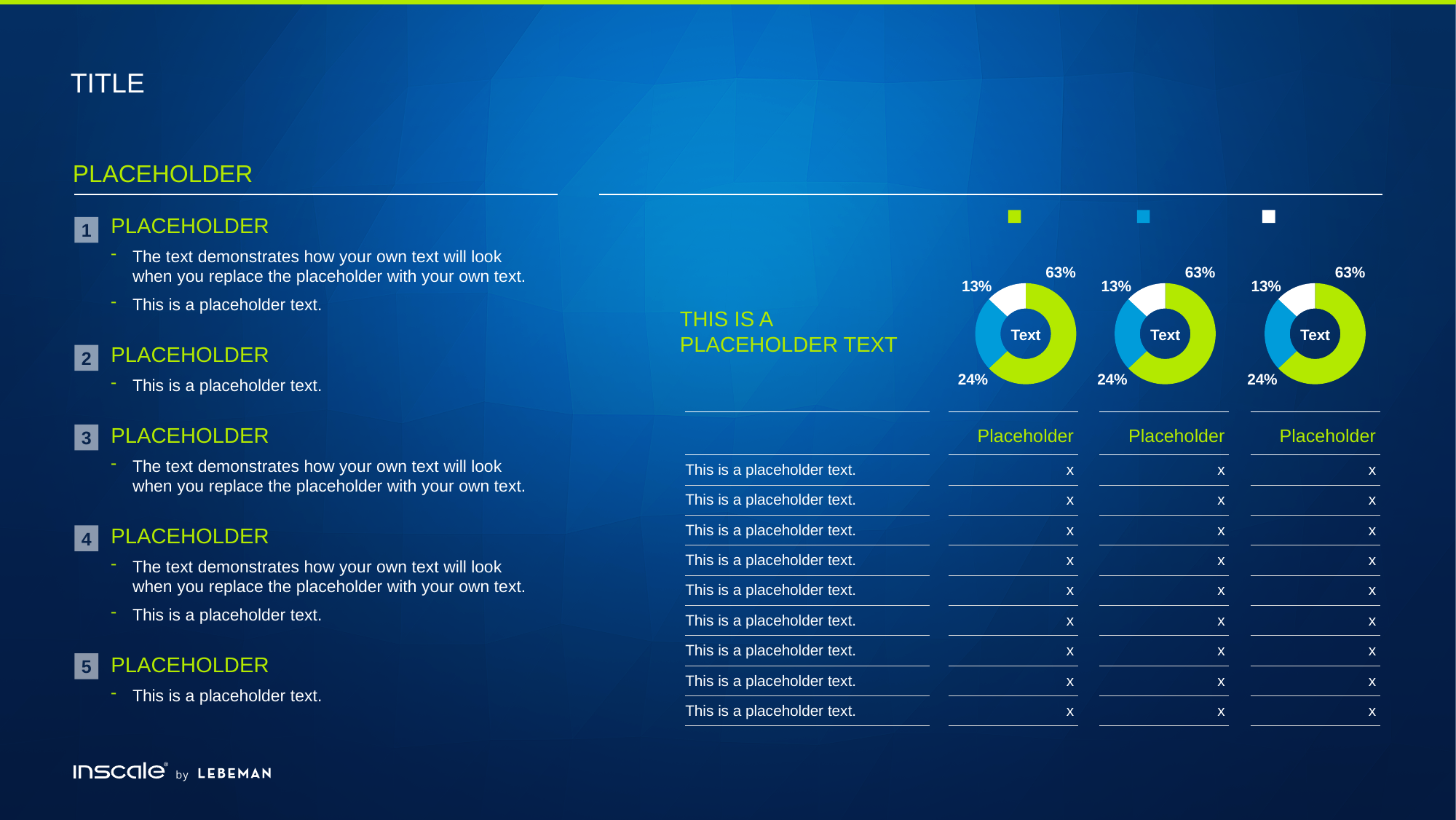

# TITLE

Placeholder
Example 1
Example 2
Example 3
Placeholder
The text demonstrates how your own text will look
when you replace the placeholder with your own text.
This is a placeholder text.
Placeholder
This is a placeholder text.
Placeholder
The text demonstrates how your own text will look
when you replace the placeholder with your own text.
Placeholder
The text demonstrates how your own text will look
when you replace the placeholder with your own text.
This is a placeholder text.
Placeholder
This is a placeholder text.

1

### Chart

| Category | Lorem |
|---|---|
| Ipsum | 0.63 |
| Dolor | 0.24 |
| Sit met | 0.13 |
63%
13%
Text
24%

### Chart

| Category | Lorem |
|---|---|
| Ipsum | 0.63 |
| Dolor | 0.24 |
| Sit met | 0.13 |
63%
13%
Text
24%

### Chart

| Category | Lorem |
|---|---|
| Ipsum | 0.63 |
| Dolor | 0.24 |
| Sit met | 0.13 |
63%
13%
Text
24%
This is a placeholder text
2
|  |  |
| --- | --- |
| This is a placeholder text. |  |
| This is a placeholder text. |  |
| This is a placeholder text. |  |
| This is a placeholder text. |  |
| This is a placeholder text. |  |
| This is a placeholder text. |  |
| This is a placeholder text. |  |
| This is a placeholder text. |  |
| This is a placeholder text. |  |
| Placeholder |  | Placeholder |  | Placeholder |
| --- | --- | --- | --- | --- |
| x |  | x |  | x |
| x |  | x |  | x |
| x |  | x |  | x |
| x |  | x |  | x |
| x |  | x |  | x |
| x |  | x |  | x |
| x |  | x |  | x |
| x |  | x |  | x |
| x |  | x |  | x |
3
4
5